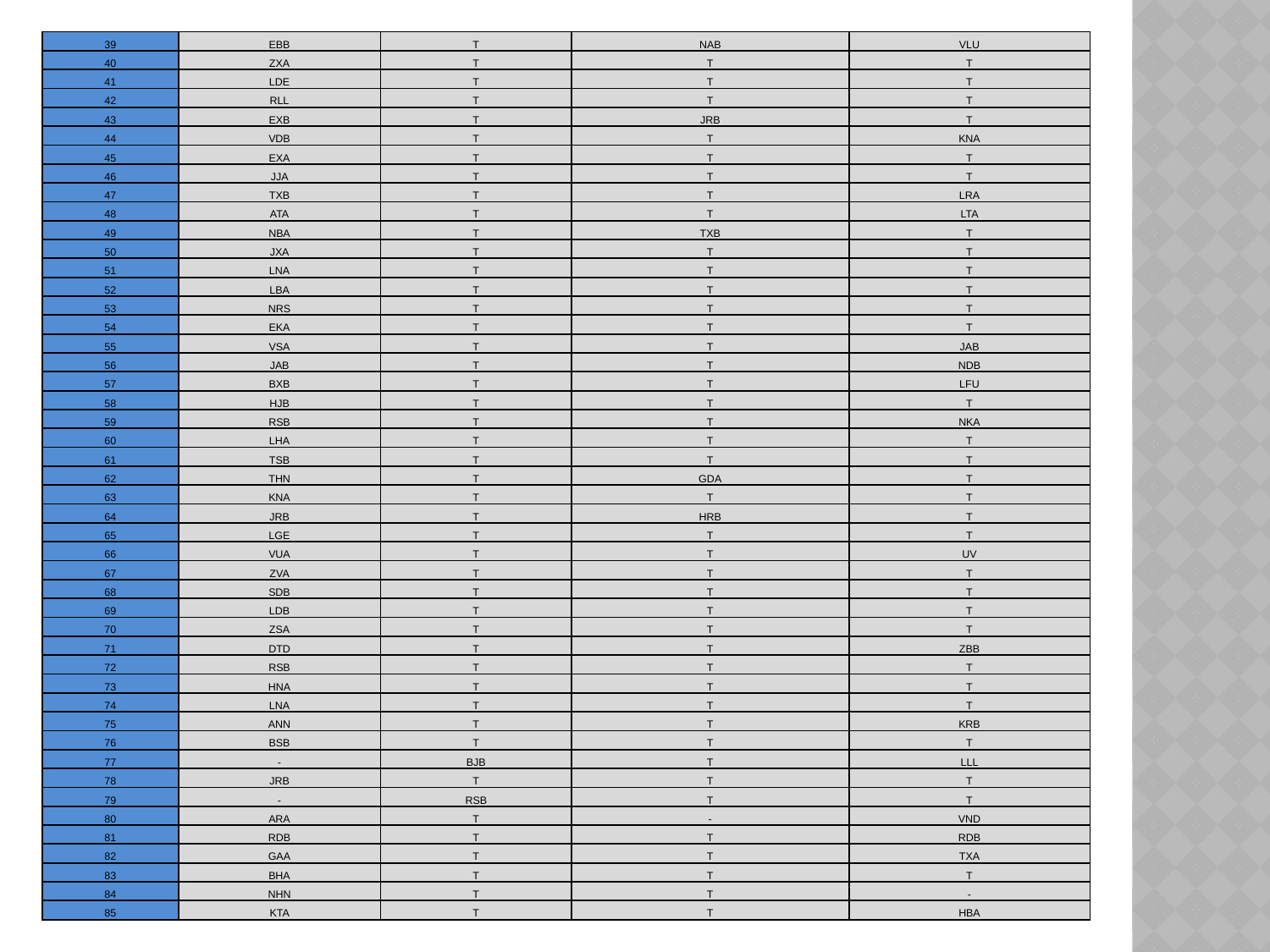

| 39 | EBB | T | NAB | VLU |
| --- | --- | --- | --- | --- |
| 40 | ZXA | T | T | T |
| 41 | LDE | T | T | T |
| 42 | RLL | T | T | T |
| 43 | EXB | T | JRB | T |
| 44 | VDB | T | T | KNA |
| 45 | EXA | T | T | T |
| 46 | JJA | T | T | T |
| 47 | TXB | T | T | LRA |
| 48 | ATA | T | T | LTA |
| 49 | NBA | T | TXB | T |
| 50 | JXA | T | T | T |
| 51 | LNA | T | T | T |
| 52 | LBA | T | T | T |
| 53 | NRS | T | T | T |
| 54 | EKA | T | T | T |
| 55 | VSA | T | T | JAB |
| 56 | JAB | T | T | NDB |
| 57 | BXB | T | T | LFU |
| 58 | HJB | T | T | T |
| 59 | RSB | T | T | NKA |
| 60 | LHA | T | T | T |
| 61 | TSB | T | T | T |
| 62 | THN | T | GDA | T |
| 63 | KNA | T | T | T |
| 64 | JRB | T | HRB | T |
| 65 | LGE | T | T | T |
| 66 | VUA | T | T | UV |
| 67 | ZVA | T | T | T |
| 68 | SDB | T | T | T |
| 69 | LDB | T | T | T |
| 70 | ZSA | T | T | T |
| 71 | DTD | T | T | ZBB |
| 72 | RSB | T | T | T |
| 73 | HNA | T | T | T |
| 74 | LNA | T | T | T |
| 75 | ANN | T | T | KRB |
| 76 | BSB | T | T | T |
| 77 | - | BJB | T | LLL |
| 78 | JRB | T | T | T |
| 79 | - | RSB | T | T |
| 80 | ARA | T | - | VND |
| 81 | RDB | T | T | RDB |
| 82 | GAA | T | T | TXA |
| 83 | BHA | T | T | T |
| 84 | NHN | T | T | - |
| 85 | KTA | T | T | HBA |
#